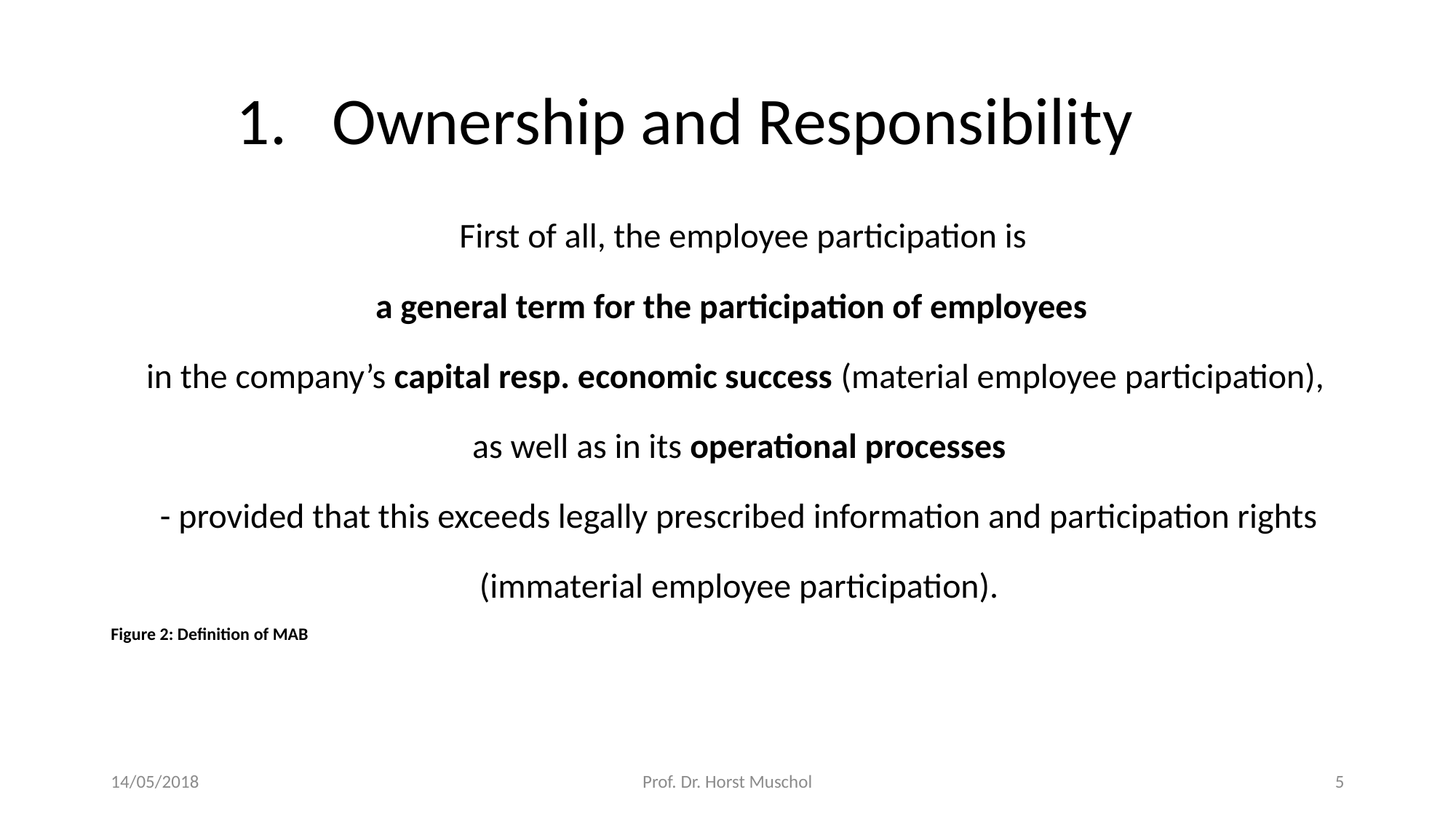

# 1.   Ownership and Responsibility
  First of all, the employee participation is
a general term for the participation of employees
in the company’s capital resp. economic success (material employee participation),
as well as in its operational processes
 - provided that this exceeds legally prescribed information and participation rights
(immaterial employee participation).
Figure 2: Definition of MAB

14/05/2018
Prof. Dr. Horst Muschol
5